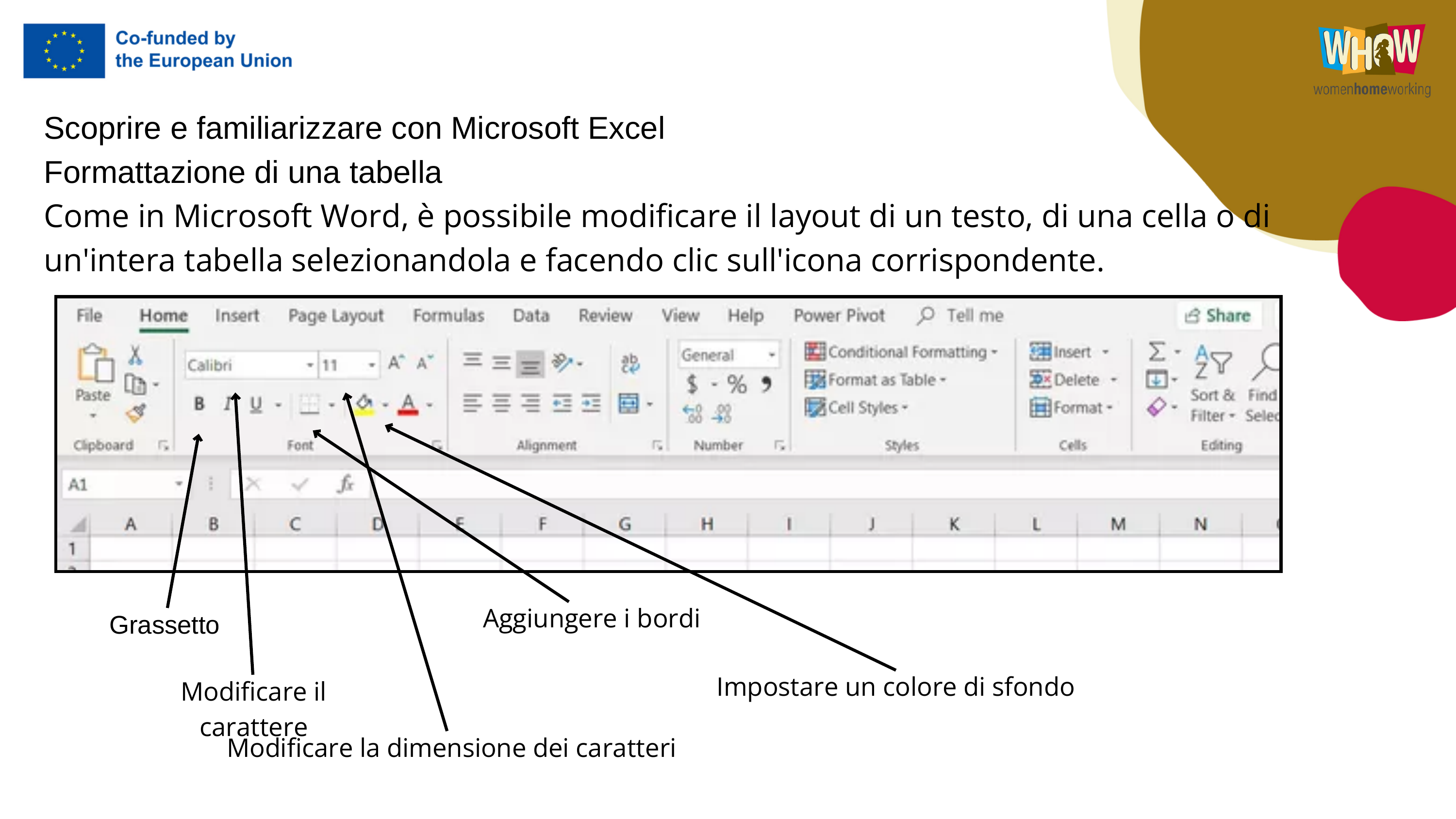

Scoprire e familiarizzare con Microsoft Excel
Formattazione di una tabella
Come in Microsoft Word, è possibile modificare il layout di un testo, di una cella o di un'intera tabella selezionandola e facendo clic sull'icona corrispondente.

Aggiungere i bordi
Grassetto
Impostare un colore di sfondo
Modificare il carattere
Modificare la dimensione dei caratteri